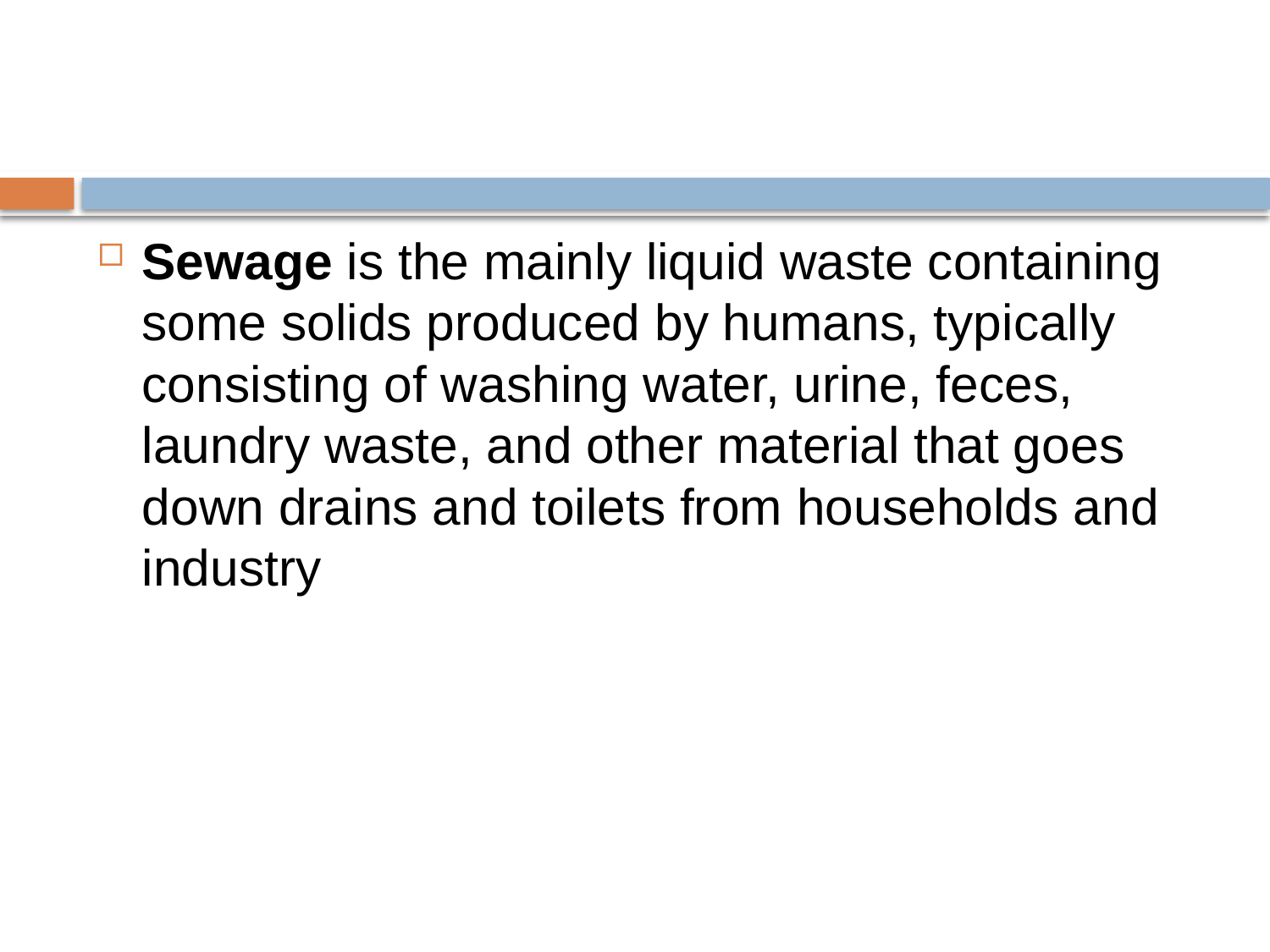

#
Sewage is the mainly liquid waste containing some solids produced by humans, typically consisting of washing water, urine, feces, laundry waste, and other material that goes down drains and toilets from households and industry